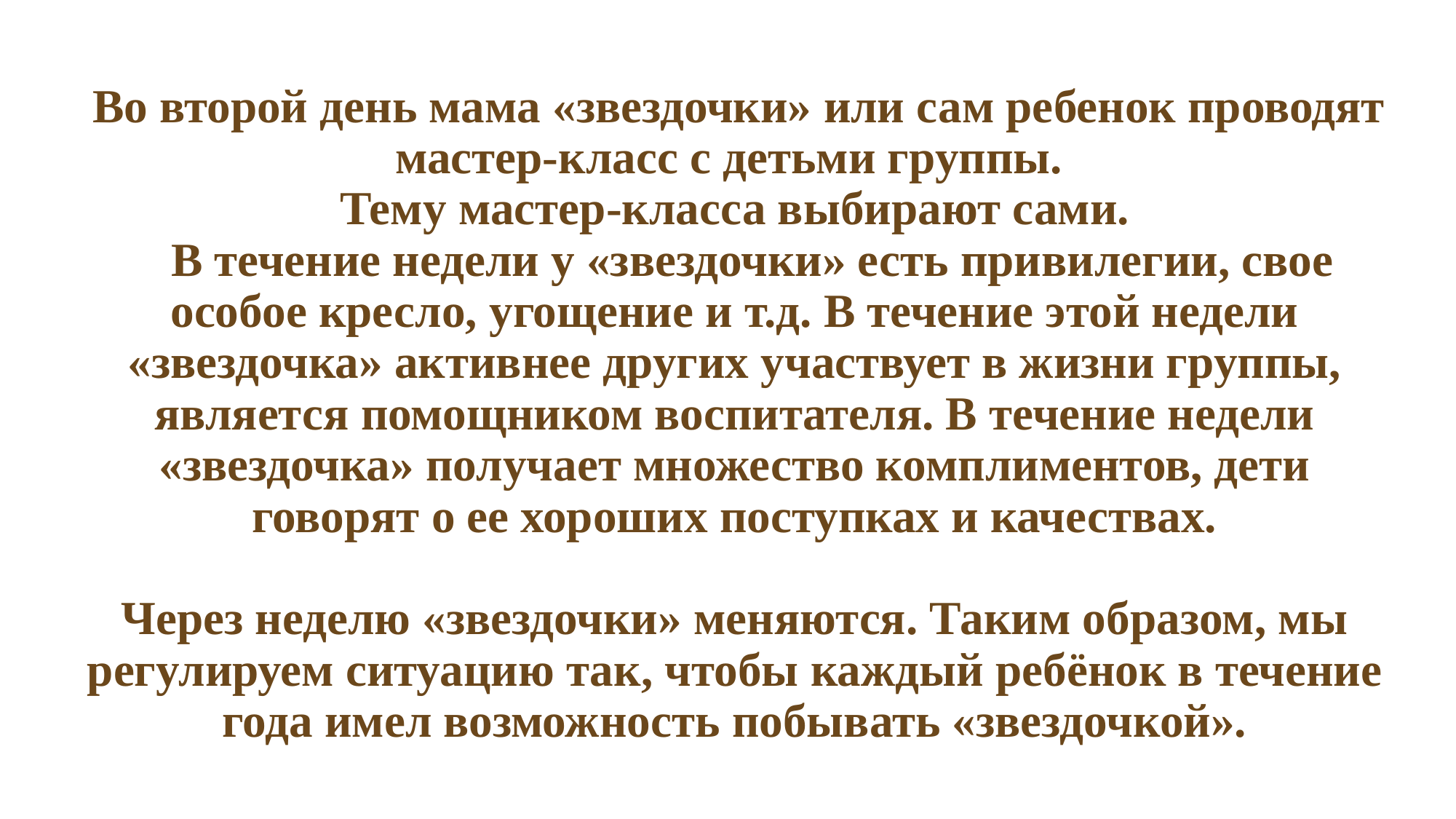

# Во второй день мама «звездочки» или сам ребенок проводят мастер-класс с детьми группы. Тему мастер-класса выбирают сами. В течение недели у «звездочки» есть привилегии, свое особое кресло, угощение и т.д. В течение этой недели «звездочка» активнее других участвует в жизни группы, является помощником воспитателя. В течение недели «звездочка» получает множество комплиментов, дети говорят о ее хороших поступках и качествах. Через неделю «звездочки» меняются. Таким образом, мы регулируем ситуацию так, чтобы каждый ребёнок в течение года имел возможность побывать «звездочкой».